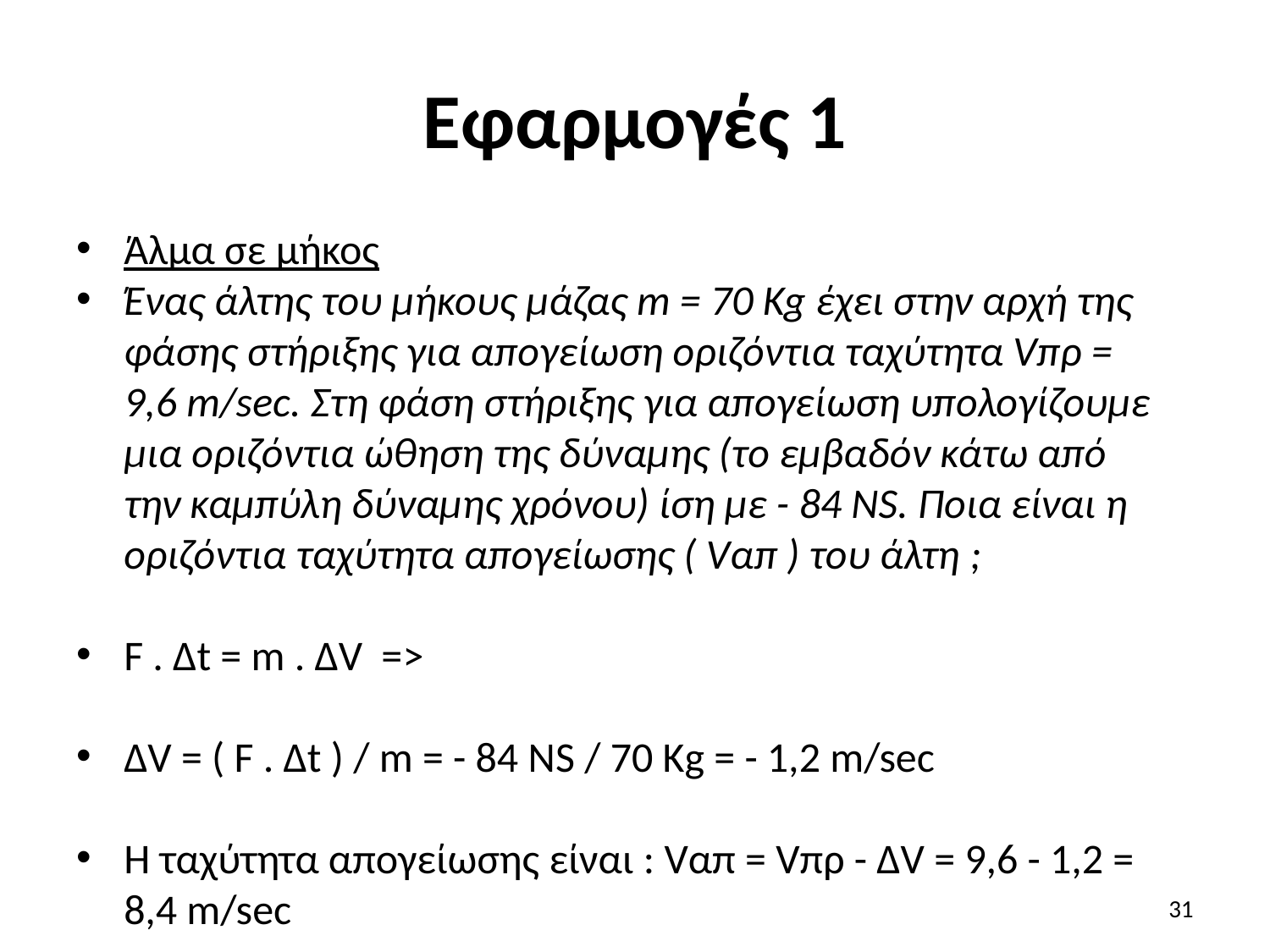

# Εφαρμογές 1
Άλμα σε μήκος
Ένας άλτης του μήκους μάζας m = 70 Kg έχει στην αρχή της φάσης στήριξης για απογείωση οριζόντια ταχύτητα Vπρ = 9,6 m/sec. Στη φάση στήριξης για απογείωση υπολογίζουμε μια οριζόντια ώθηση της δύναμης (το εμβαδόν κάτω από την καμπύλη δύναμης χρόνου) ίση με - 84 NS. Ποια είναι η οριζόντια ταχύτητα απογείωσης ( Vαπ ) του άλτη ;

F . Δt = m . ΔV  =>

ΔV = ( F . Δt ) / m = - 84 NS / 70 Kg = - 1,2 m/sec

Η ταχύτητα απογείωσης είναι : Vαπ = Vπρ - ΔV = 9,6 - 1,2 = 8,4 m/sec
31